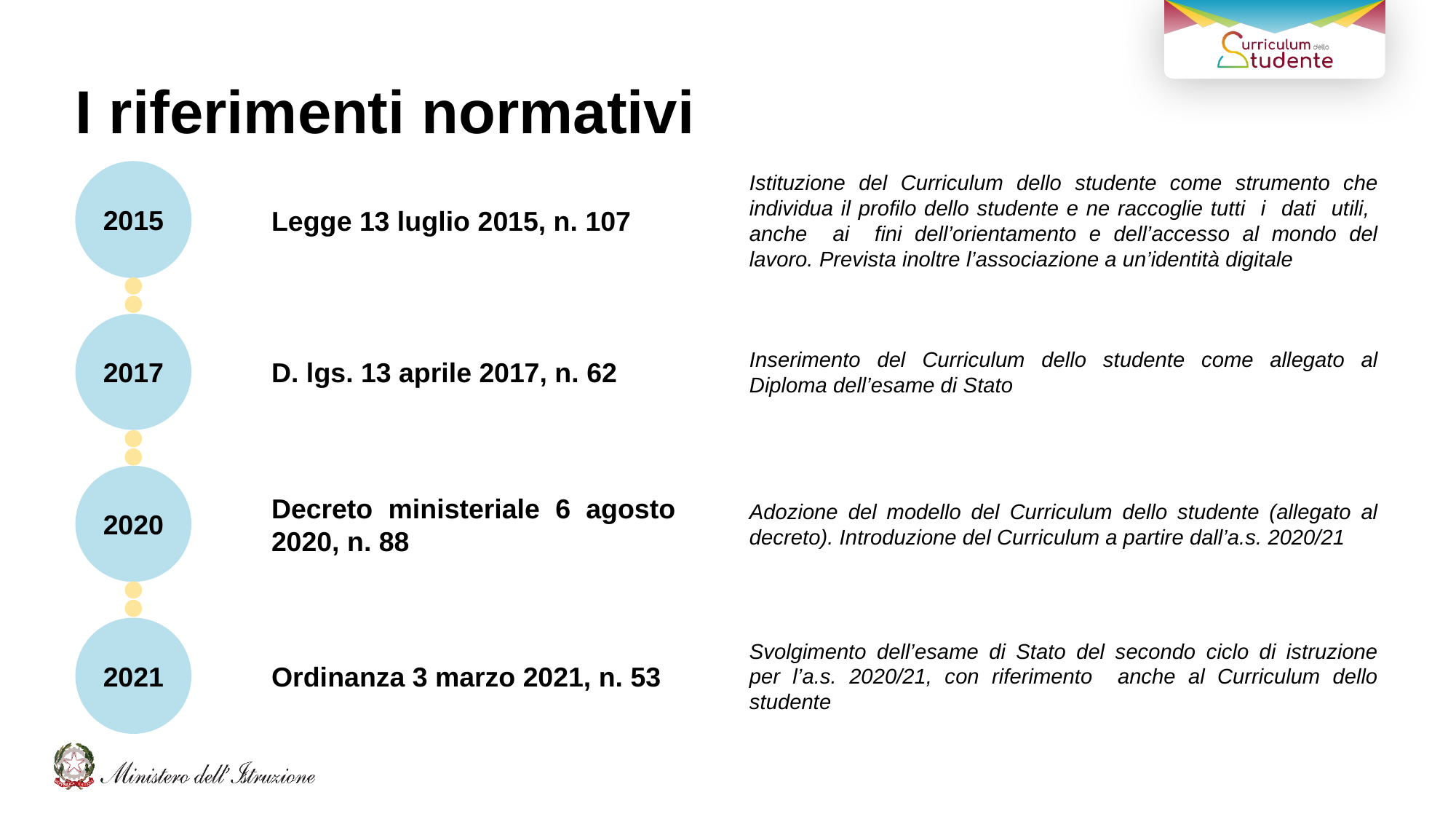

# I riferimenti normativi
Istituzione del Curriculum dello studente come strumento che individua il profilo dello studente e ne raccoglie tutti  i  dati  utili,  anche  ai  fini dell’orientamento e dell’accesso al mondo del lavoro. Prevista inoltre l’associazione a un’identità digitale
2015
2015
Legge 13 luglio 2015, n. 107

Inserimento del Curriculum dello studente come allegato al Diploma dell’esame di Stato
2017
D. lgs. 13 aprile 2017, n. 62

Adozione del modello del Curriculum dello studente (allegato al decreto). Introduzione del Curriculum a partire dall’a.s. 2020/21
2020
Decreto ministeriale 6 agosto 2020, n. 88

Svolgimento dell’esame di Stato del secondo ciclo di istruzione per l’a.s. 2020/21, con riferimento  anche al Curriculum dello studente
2021
Ordinanza 3 marzo 2021, n. 53